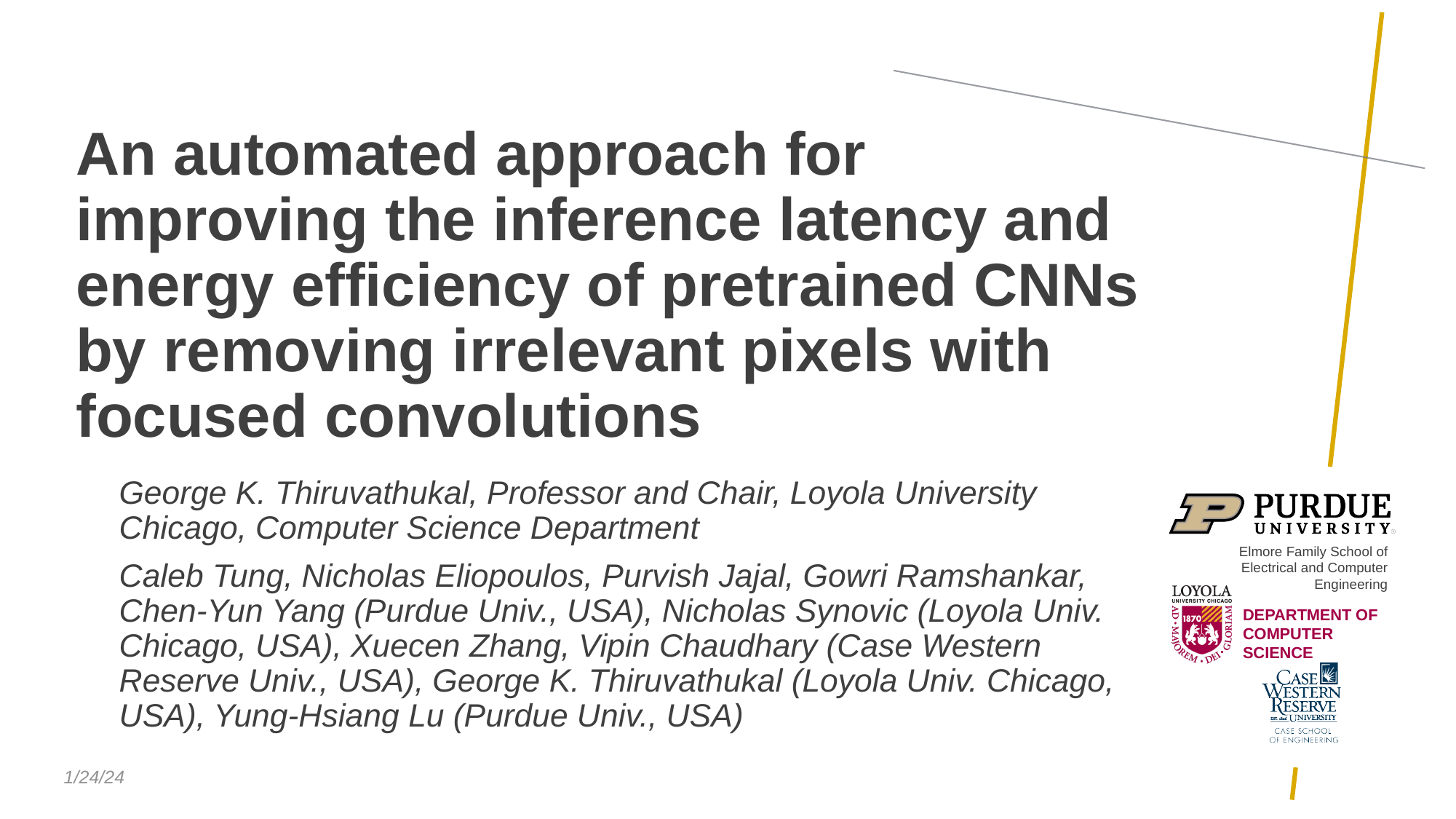

# An automated approach for improving the inference latency and energy efficiency of pretrained CNNs by removing irrelevant pixels with focused convolutions
George K. Thiruvathukal, Professor and Chair, Loyola University Chicago, Computer Science Department
Caleb Tung, Nicholas Eliopoulos, Purvish Jajal, Gowri Ramshankar, Chen-Yun Yang (Purdue Univ., USA), Nicholas Synovic (Loyola Univ. Chicago, USA), Xuecen Zhang, Vipin Chaudhary (Case Western Reserve Univ., USA), George K. Thiruvathukal (Loyola Univ. Chicago, USA), Yung-Hsiang Lu (Purdue Univ., USA)
1/24/24